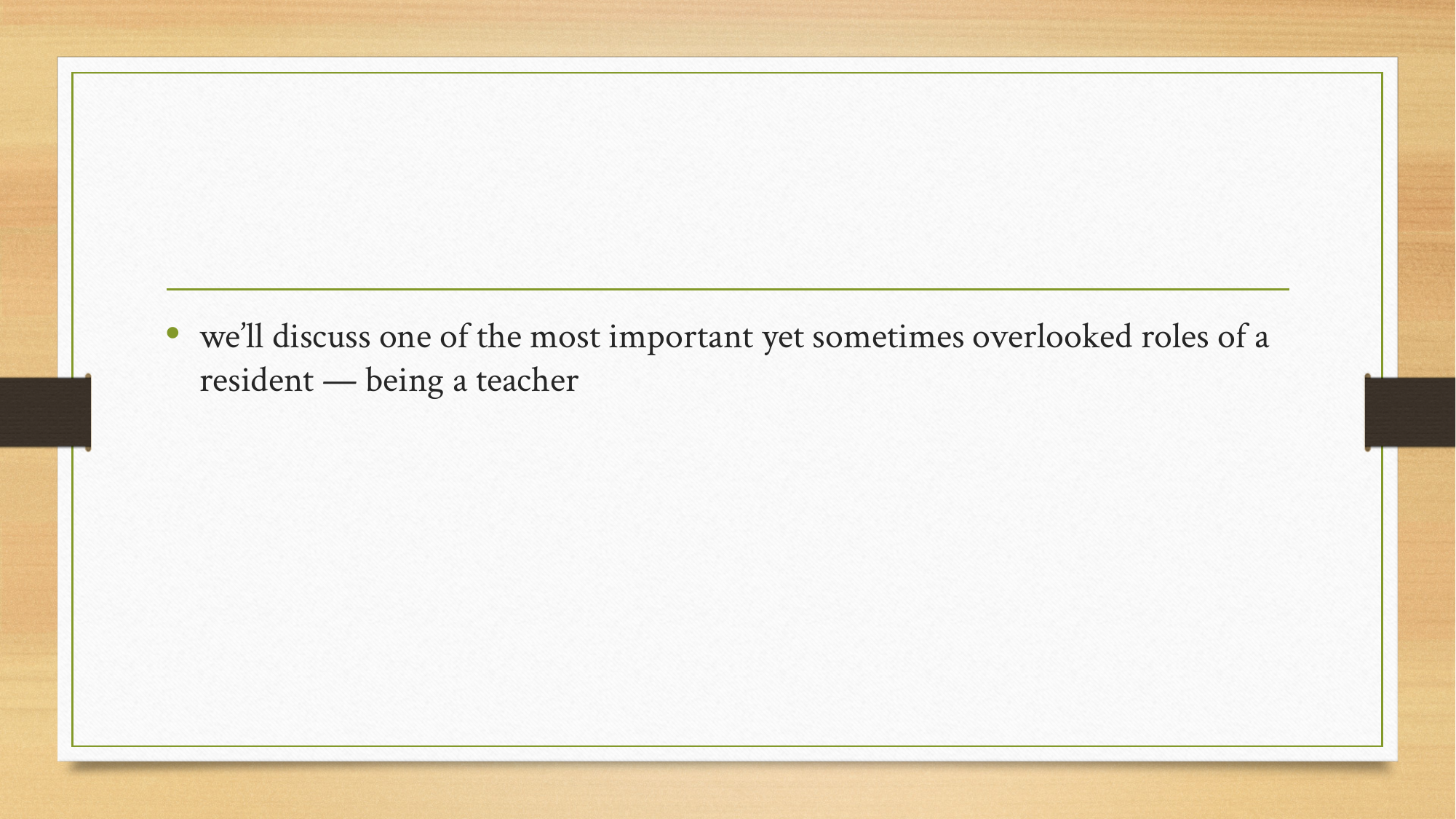

#
we’ll discuss one of the most important yet sometimes overlooked roles of a resident — being a teacher